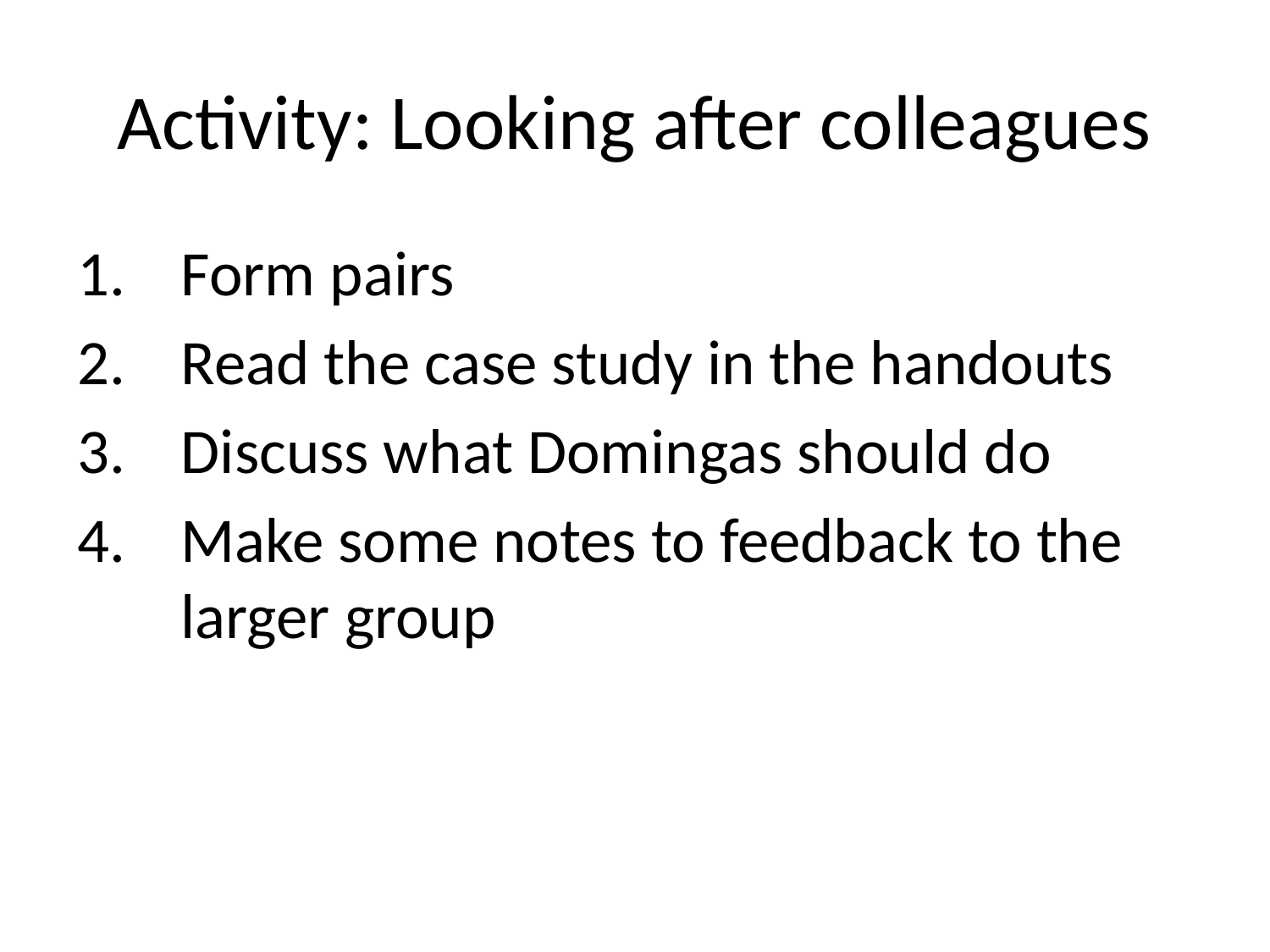

# Activity: Looking after colleagues
Form pairs
Read the case study in the handouts
Discuss what Domingas should do
Make some notes to feedback to the larger group